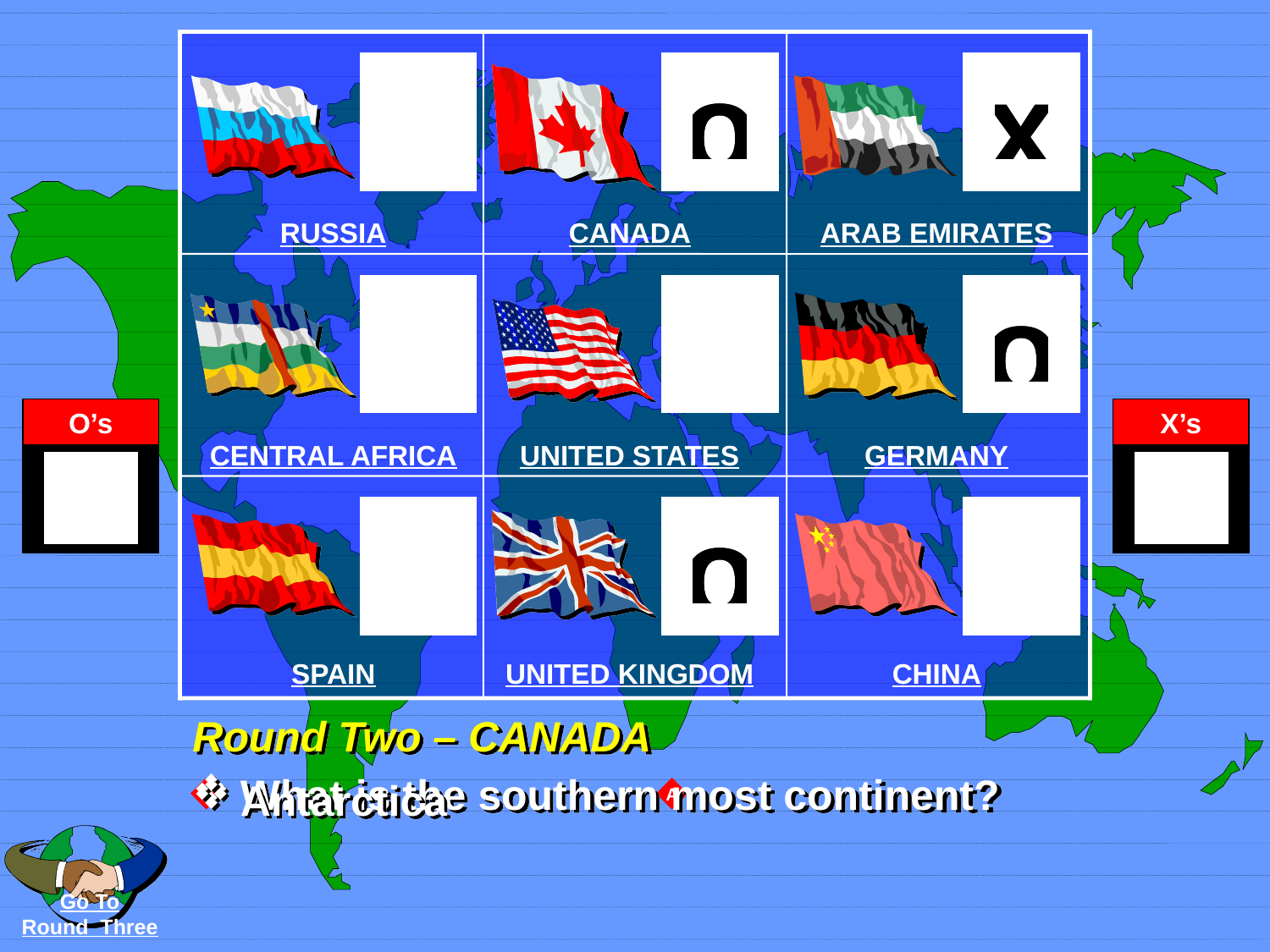

RUSSIA
CANADA
ARAB EMIRATES
CENTRAL AFRICA
UNITED STATES
GERMANY
SPAIN
UNITED KINGDOM
CHINA
# Round Two – CANADA
What is the southern most continent?
Antarctica
Go To
Round  Three